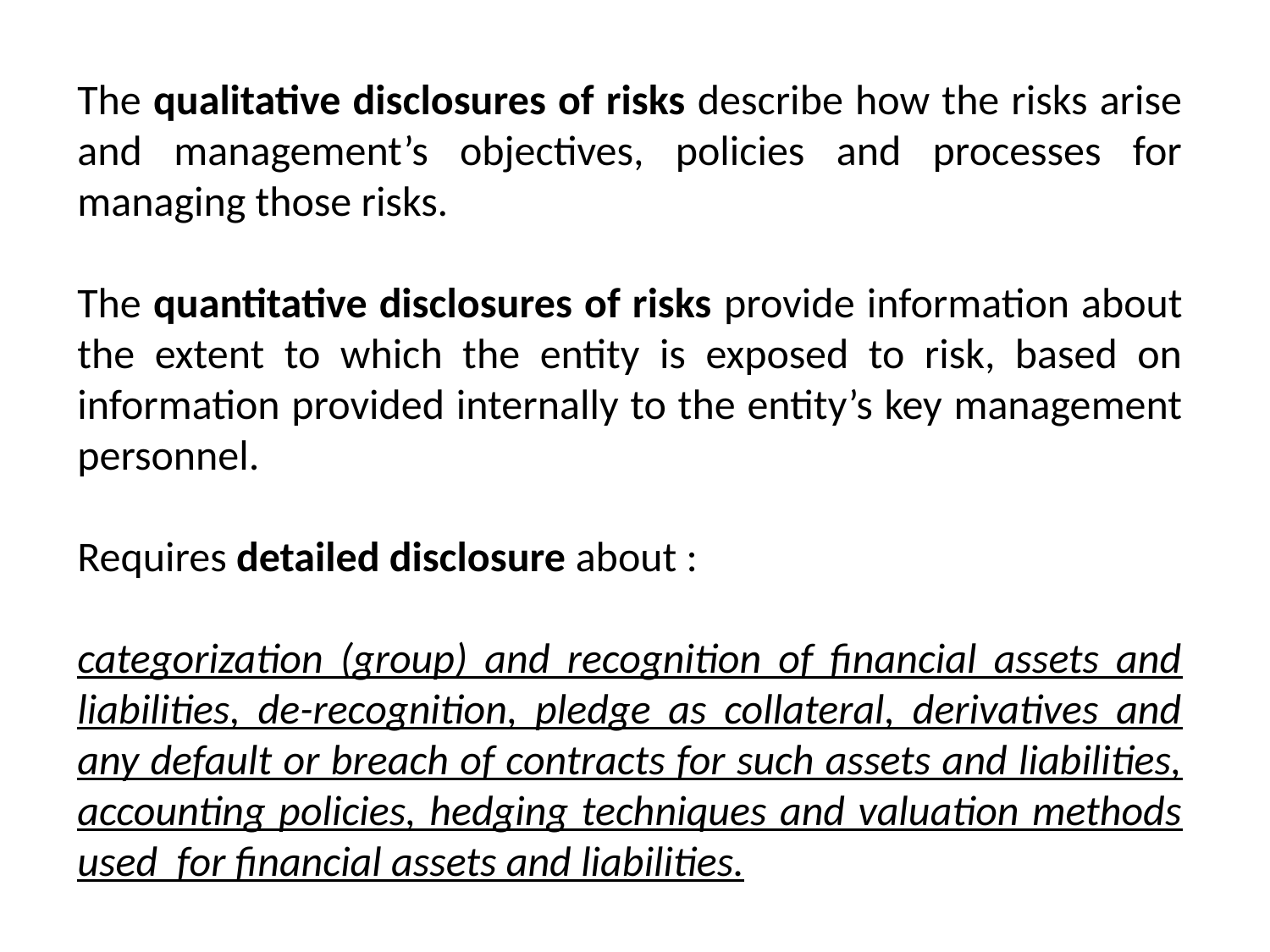

The qualitative disclosures of risks describe how the risks arise and management’s objectives, policies and processes for managing those risks.

The quantitative disclosures of risks provide information about the extent to which the entity is exposed to risk, based on information provided internally to the entity’s key management personnel.

Requires detailed disclosure about :

categorization (group) and recognition of financial assets and liabilities, de-recognition, pledge as collateral, derivatives and any default or breach of contracts for such assets and liabilities, accounting policies, hedging techniques and valuation methods used  for financial assets and liabilities.